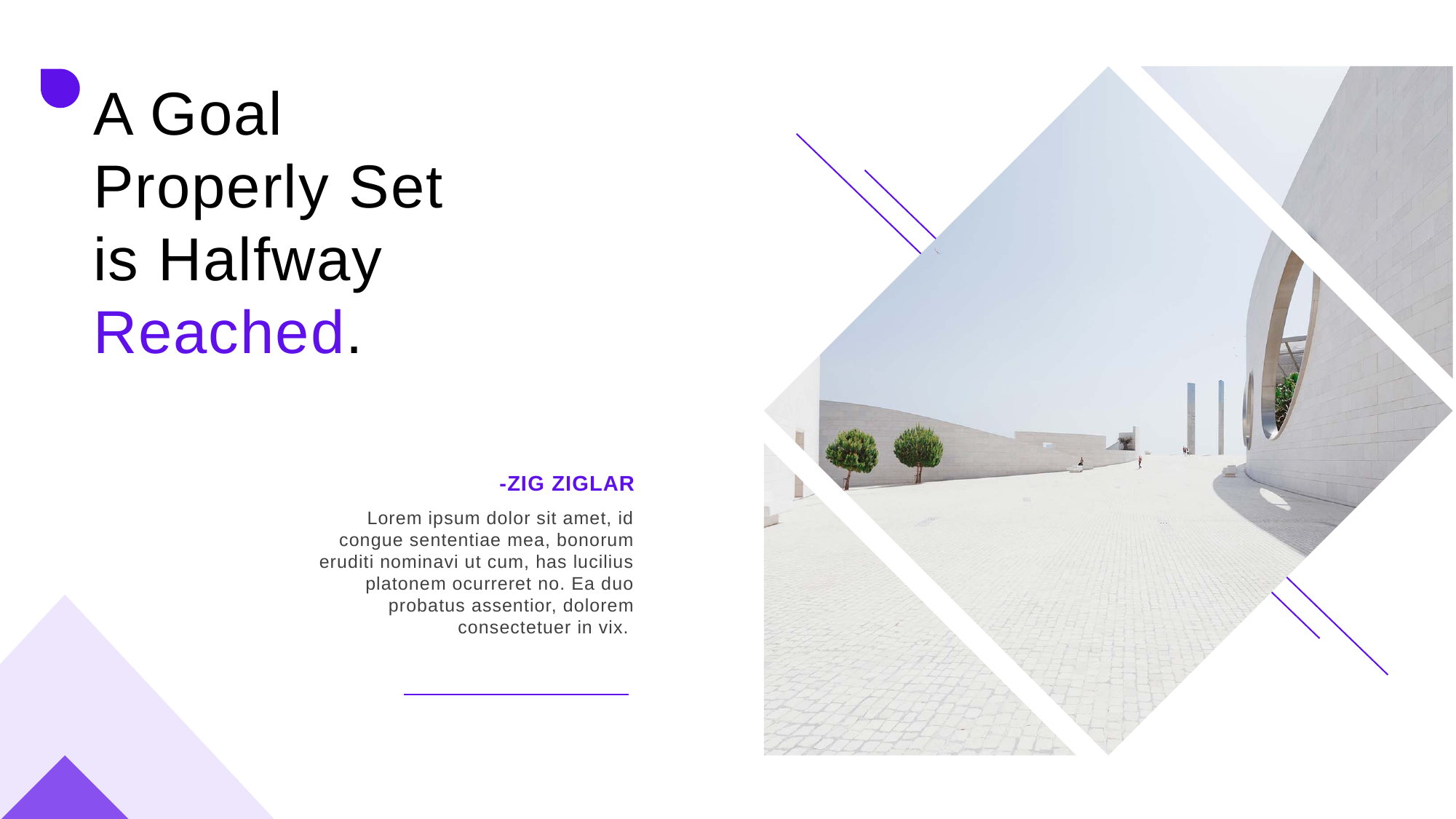

A Goal
Properly Set
is Halfway Reached.
-ZIG ZIGLAR
Lorem ipsum dolor sit amet, id congue sententiae mea, bonorum eruditi nominavi ut cum, has lucilius platonem ocurreret no. Ea duo probatus assentior, dolorem consectetuer in vix.